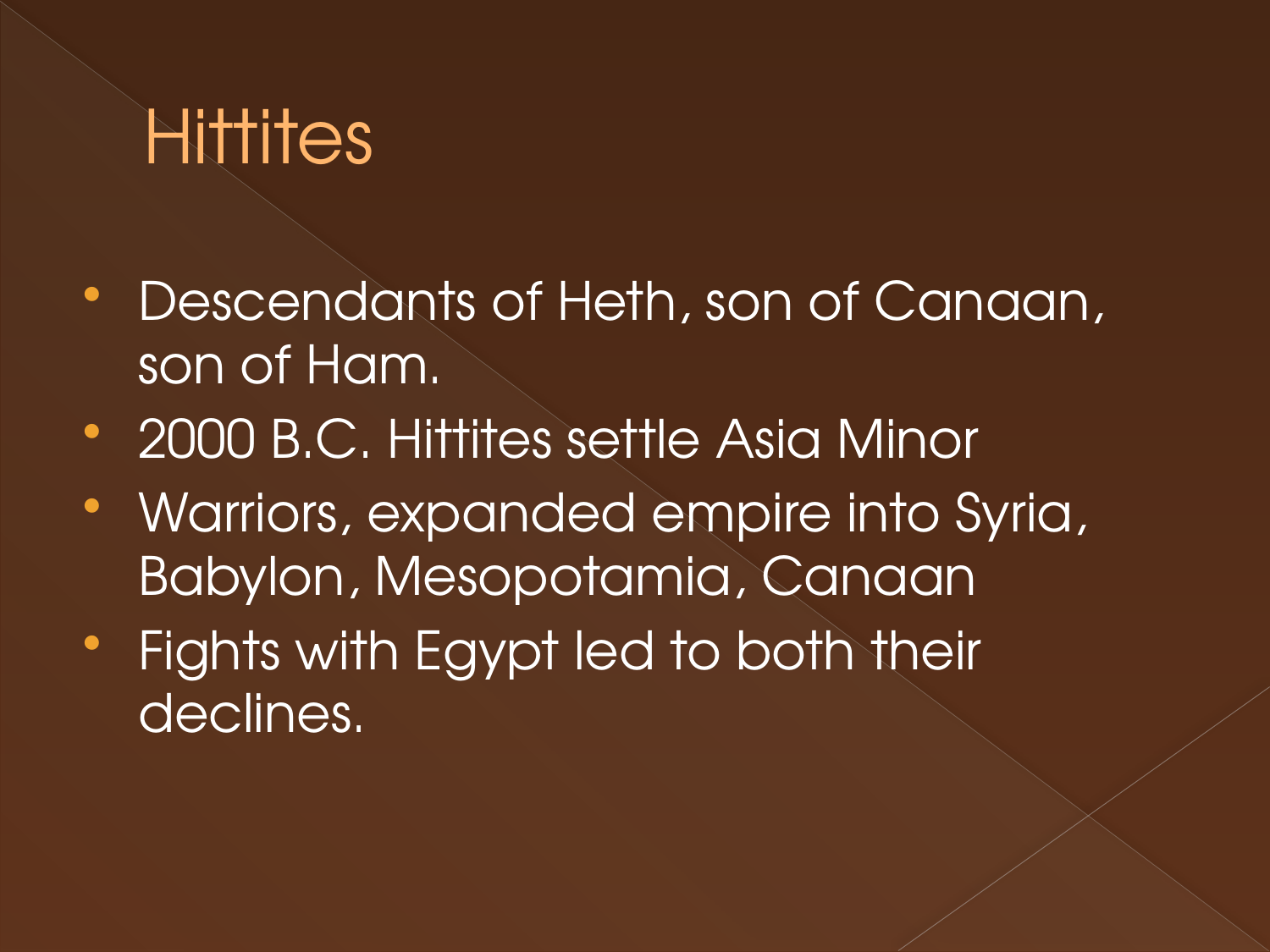

# Hittites
Descendants of Heth, son of Canaan, son of Ham.
2000 B.C. Hittites settle Asia Minor
Warriors, expanded empire into Syria, Babylon, Mesopotamia, Canaan
Fights with Egypt led to both their declines.